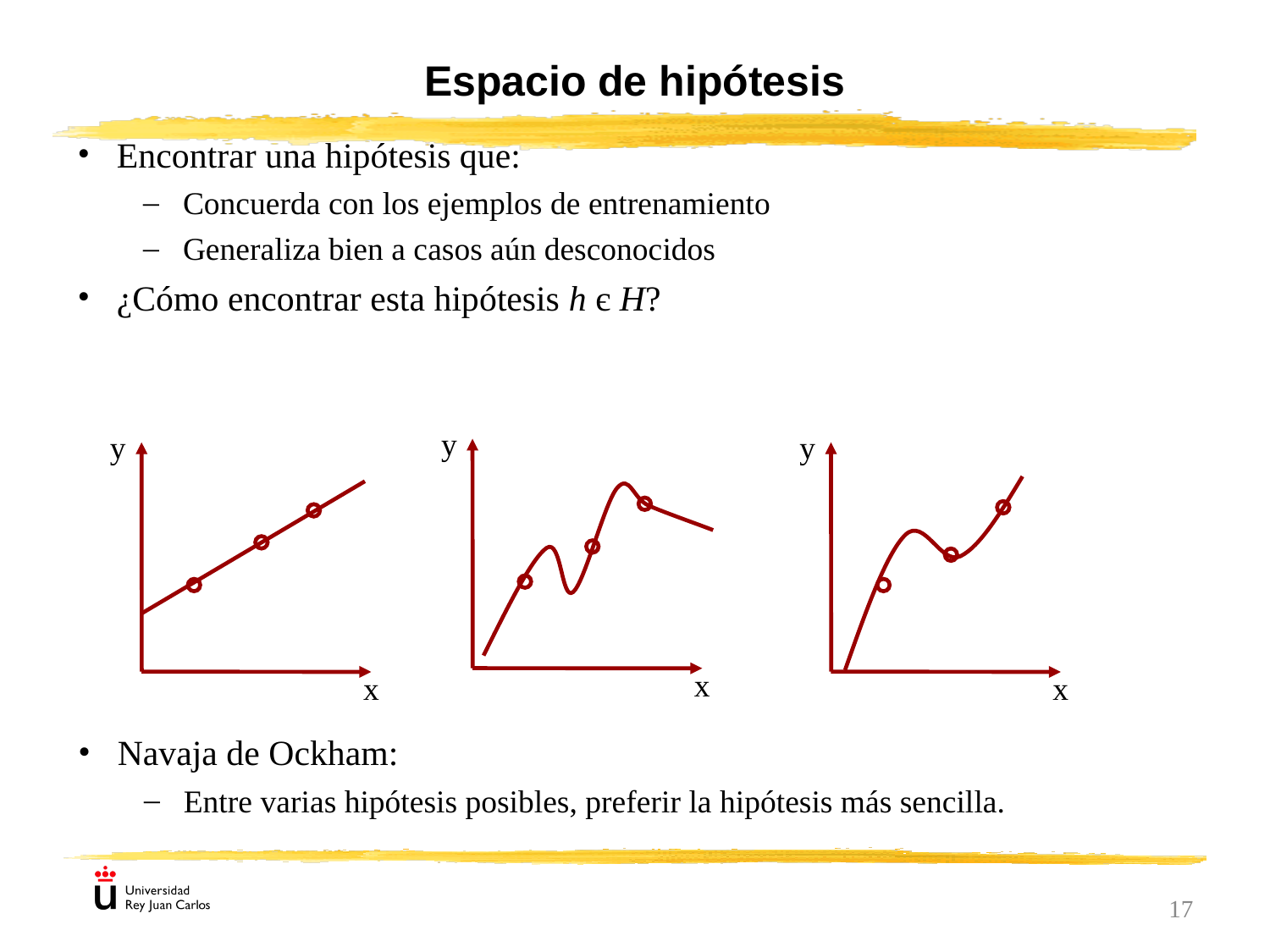

Espacio de hipótesis
Encontrar una hipótesis que:
Concuerda con los ejemplos de entrenamiento
Generaliza bien a casos aún desconocidos
¿Cómo encontrar esta hipótesis h є H?
y
y
y

x
x
x

Navaja de Ockham:
Entre varias hipótesis posibles, preferir la hipótesis más sencilla.
17